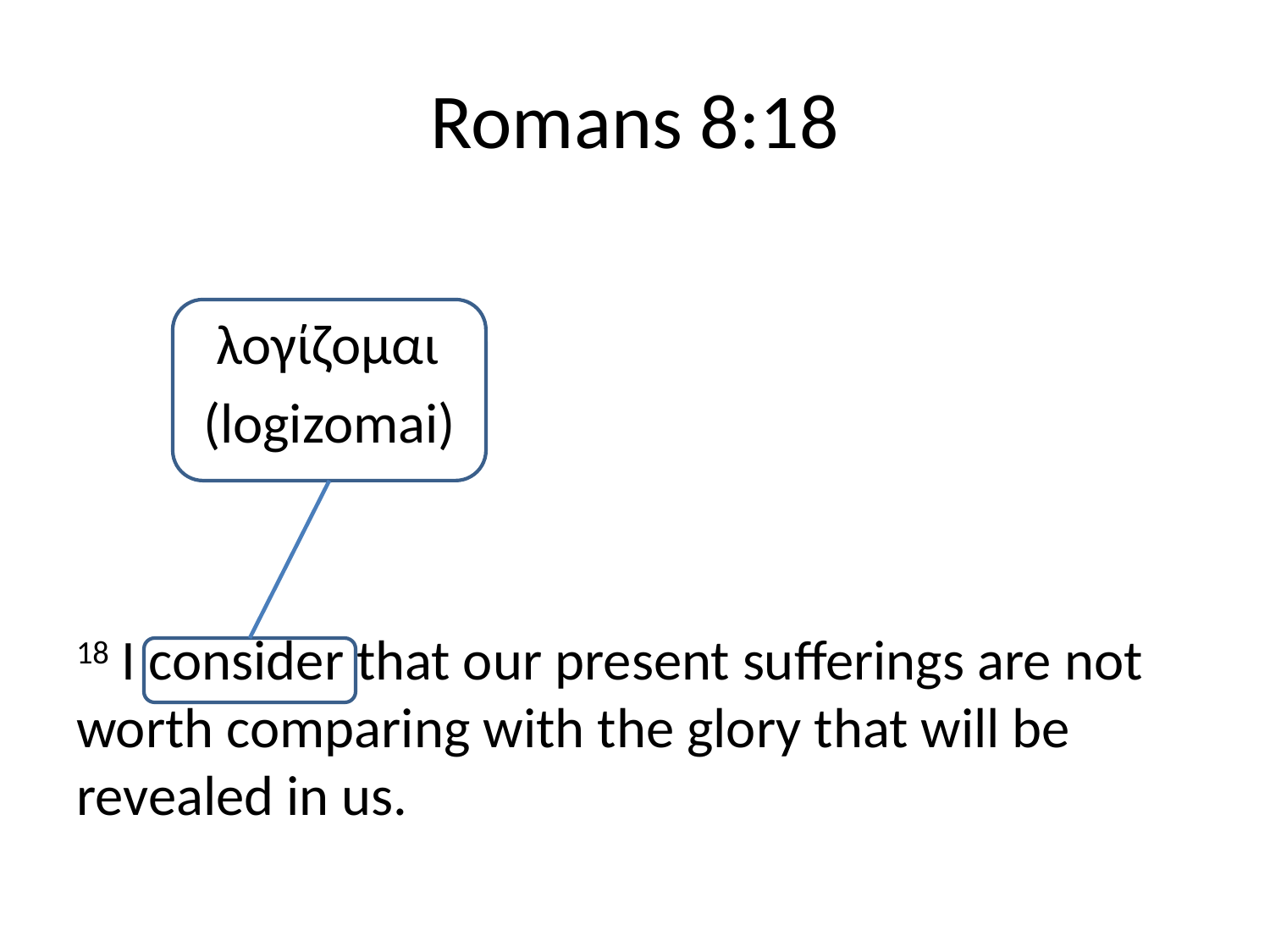

# Romans 8:18

	 λογίζομαι
	(logizomai)

18 I consider that our present sufferings are not worth comparing with the glory that will be revealed in us.